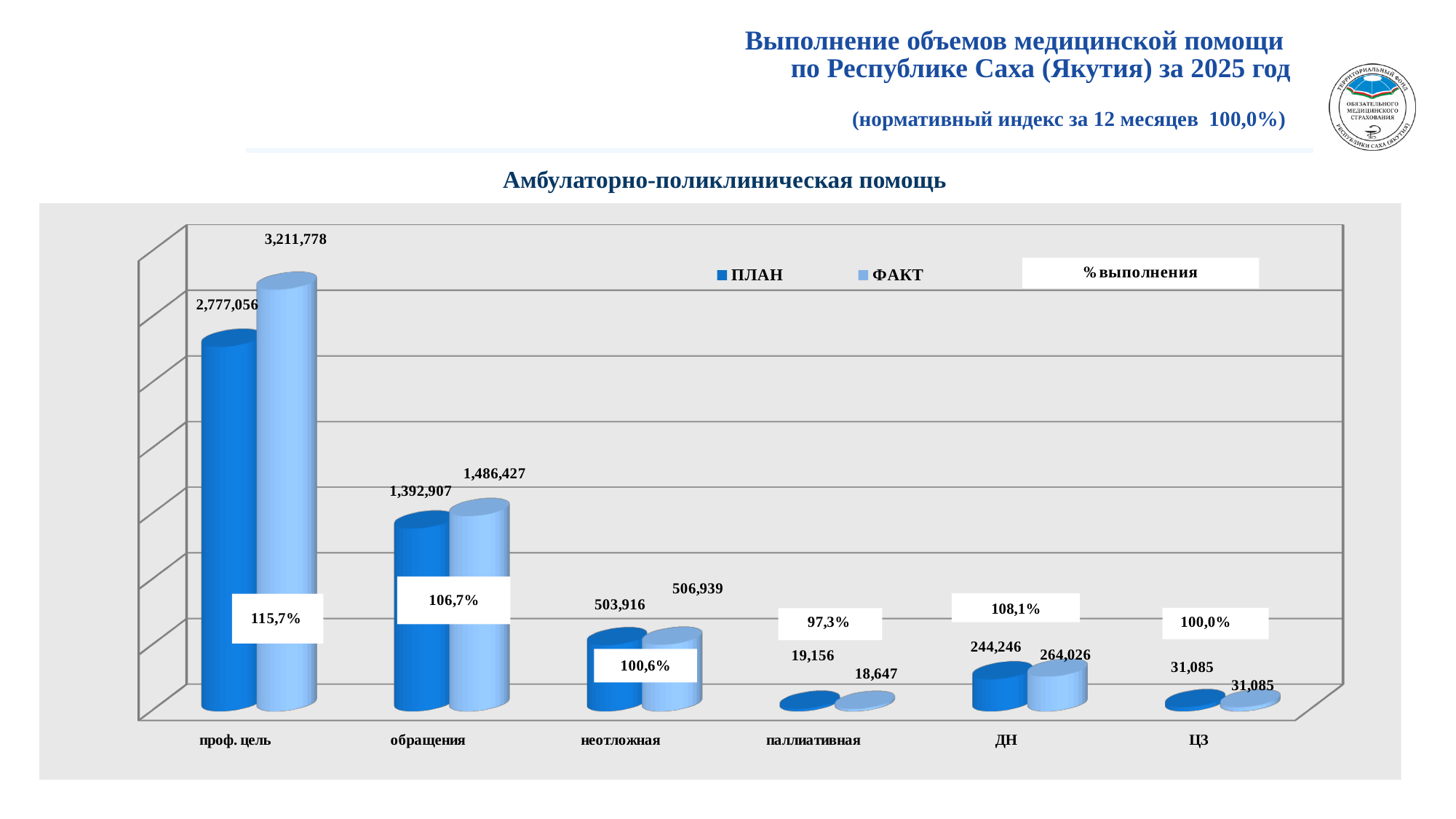

# Выполнение объемов медицинской помощи по Республике Саха (Якутия) за 2025 год (нормативный индекс за 12 месяцев  100,0%)
Амбулаторно-поликлиническая помощь

[unsupported chart]

108,1%